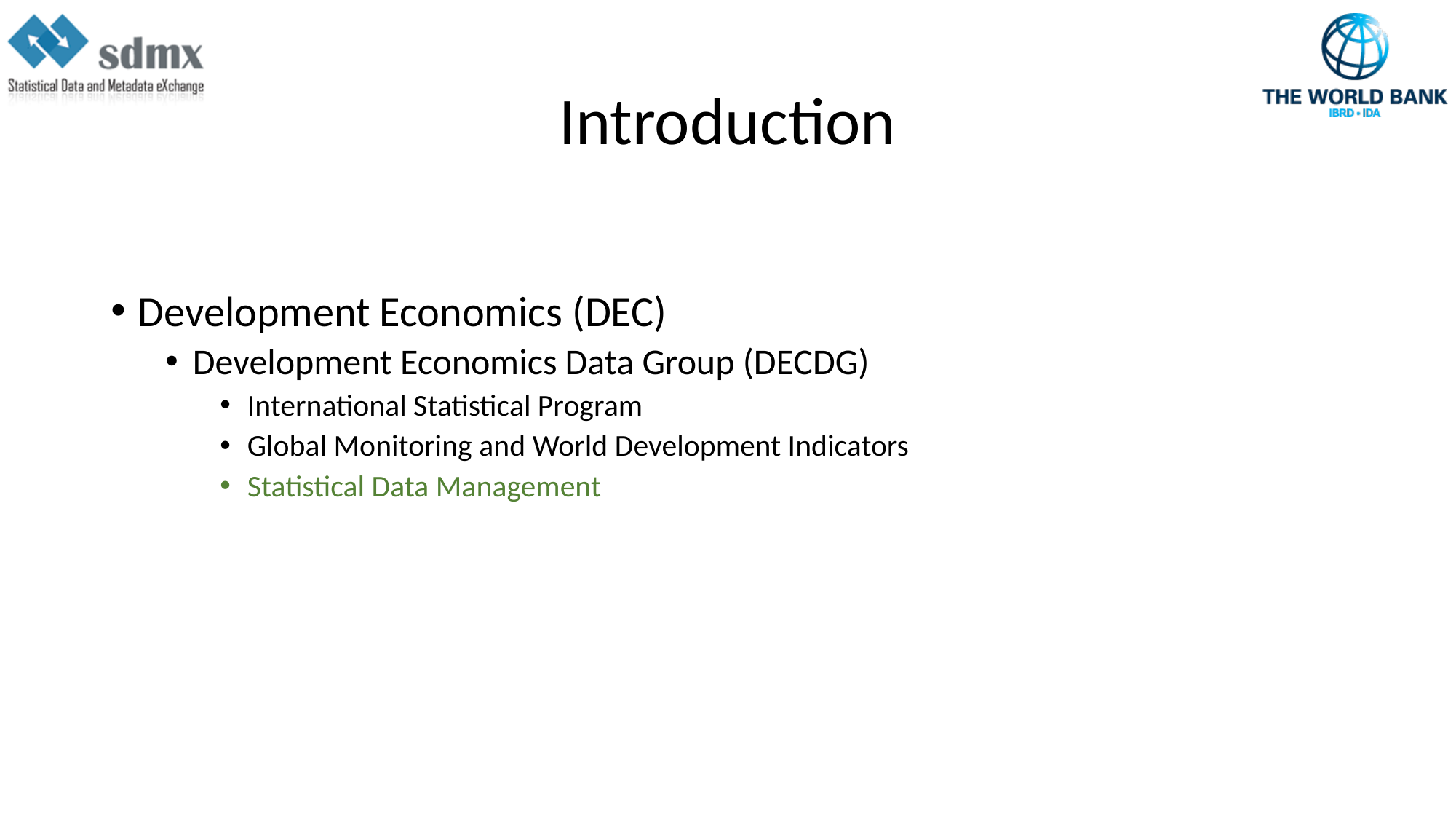

# Introduction

Development Economics (DEC)
Development Economics Data Group (DECDG)
International Statistical Program
Global Monitoring and World Development Indicators
Statistical Data Management